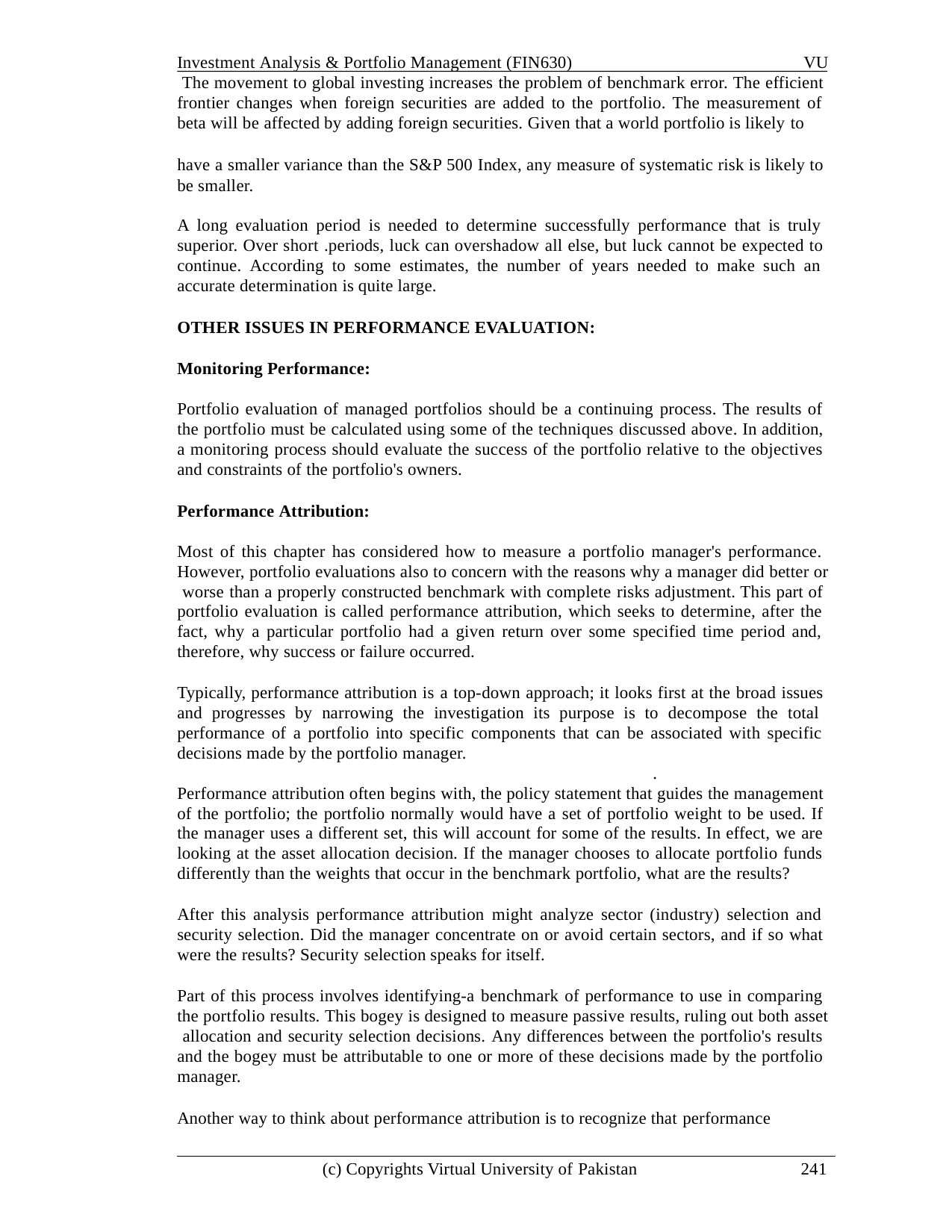

Investment Analysis & Portfolio Management (FIN630)	VU  The movement to global investing increases the problem of benchmark error. The efficient  frontier changes when foreign securities are added to the portfolio. The measurement of  beta will be affected by adding foreign securities. Given that a world portfolio is likely to

have a smaller variance than the S&P 500 Index, any measure of systematic risk is likely to  be smaller.

A long evaluation period is needed to determine successfully performance that is truly  superior. Over short .periods, luck can overshadow all else, but luck cannot be expected to  continue. According to some estimates, the number of years needed to make such an  accurate determination is quite large.

OTHER ISSUES IN PERFORMANCE EVALUATION:

Monitoring Performance:

Portfolio evaluation of managed portfolios should be a continuing process. The results of  the portfolio must be calculated using some of the techniques discussed above. In addition,  a monitoring process should evaluate the success of the portfolio relative to the objectives  and constraints of the portfolio's owners.

Performance Attribution:

Most of this chapter has considered how to measure a portfolio manager's performance.  However, portfolio evaluations also to concern with the reasons why a manager did better or  worse than a properly constructed benchmark with complete risks adjustment. This part of  portfolio evaluation is called performance attribution, which seeks to determine, after the  fact, why a particular portfolio had a given return over some specified time period and,  therefore, why success or failure occurred.

Typically, performance attribution is a top-down approach; it looks first at the broad issues  and progresses by narrowing the investigation its purpose is to decompose the total  performance of a portfolio into specific components that can be associated with specific  decisions made by the portfolio manager.
.
Performance attribution often begins with, the policy statement that guides the management  of the portfolio; the portfolio normally would have a set of portfolio weight to be used. If  the manager uses a different set, this will account for some of the results. In effect, we are  looking at the asset allocation decision. If the manager chooses to allocate portfolio funds  differently than the weights that occur in the benchmark portfolio, what are the results?

After this analysis performance attribution might analyze sector (industry) selection and  security selection. Did the manager concentrate on or avoid certain sectors, and if so what  were the results? Security selection speaks for itself.

Part of this process involves identifying-a benchmark of performance to use in comparing  the portfolio results. This bogey is designed to measure passive results, ruling out both asset  allocation and security selection decisions. Any differences between the portfolio's results  and the bogey must be attributable to one or more of these decisions made by the portfolio  manager.

Another way to think about performance attribution is to recognize that performance

(c) Copyrights Virtual University of Pakistan
241